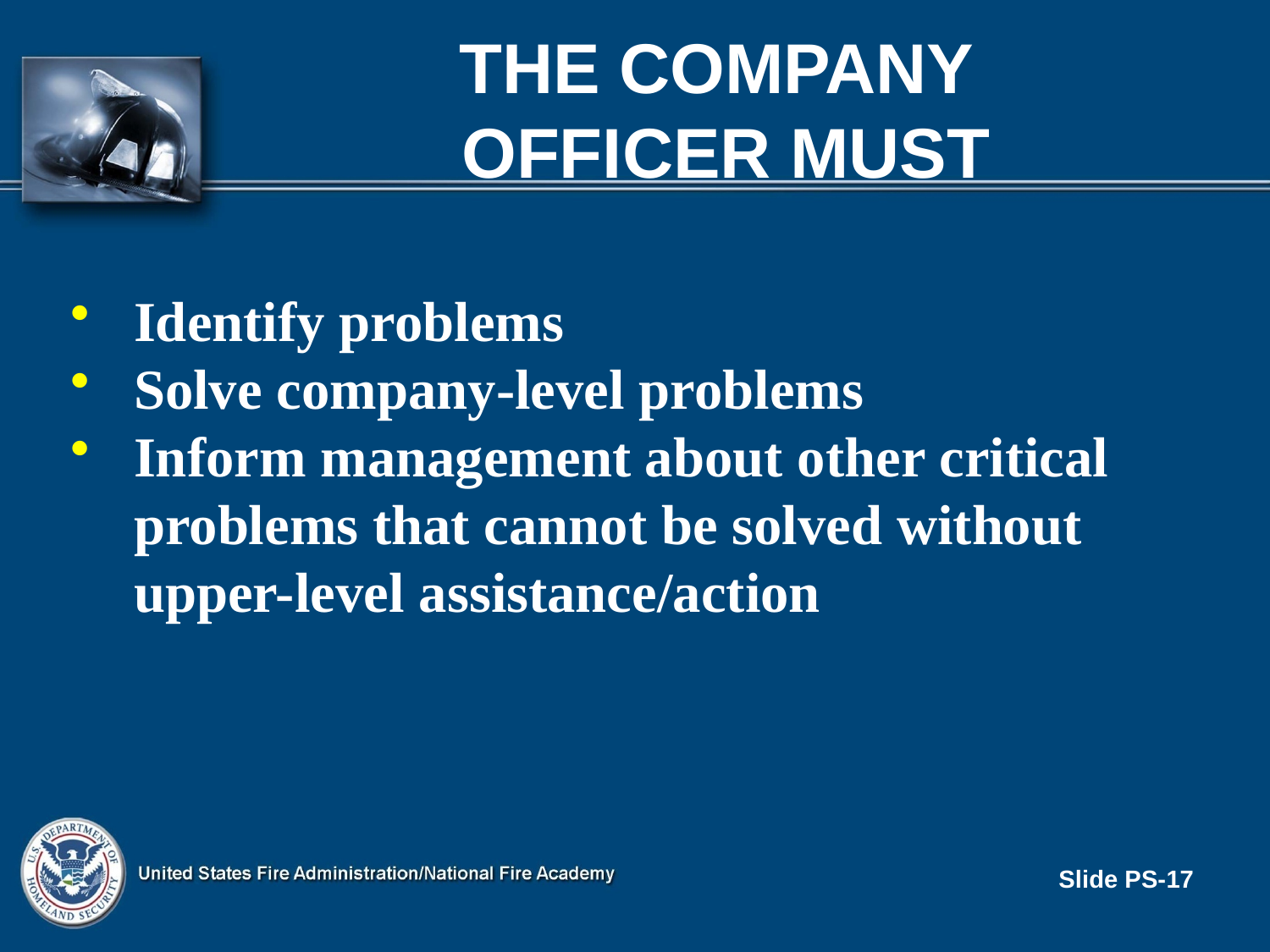

# THE Company officer MUST
Identify problems
Solve company-level problems
Inform management about other critical problems that cannot be solved without upper-level assistance/action
Slide PS-17